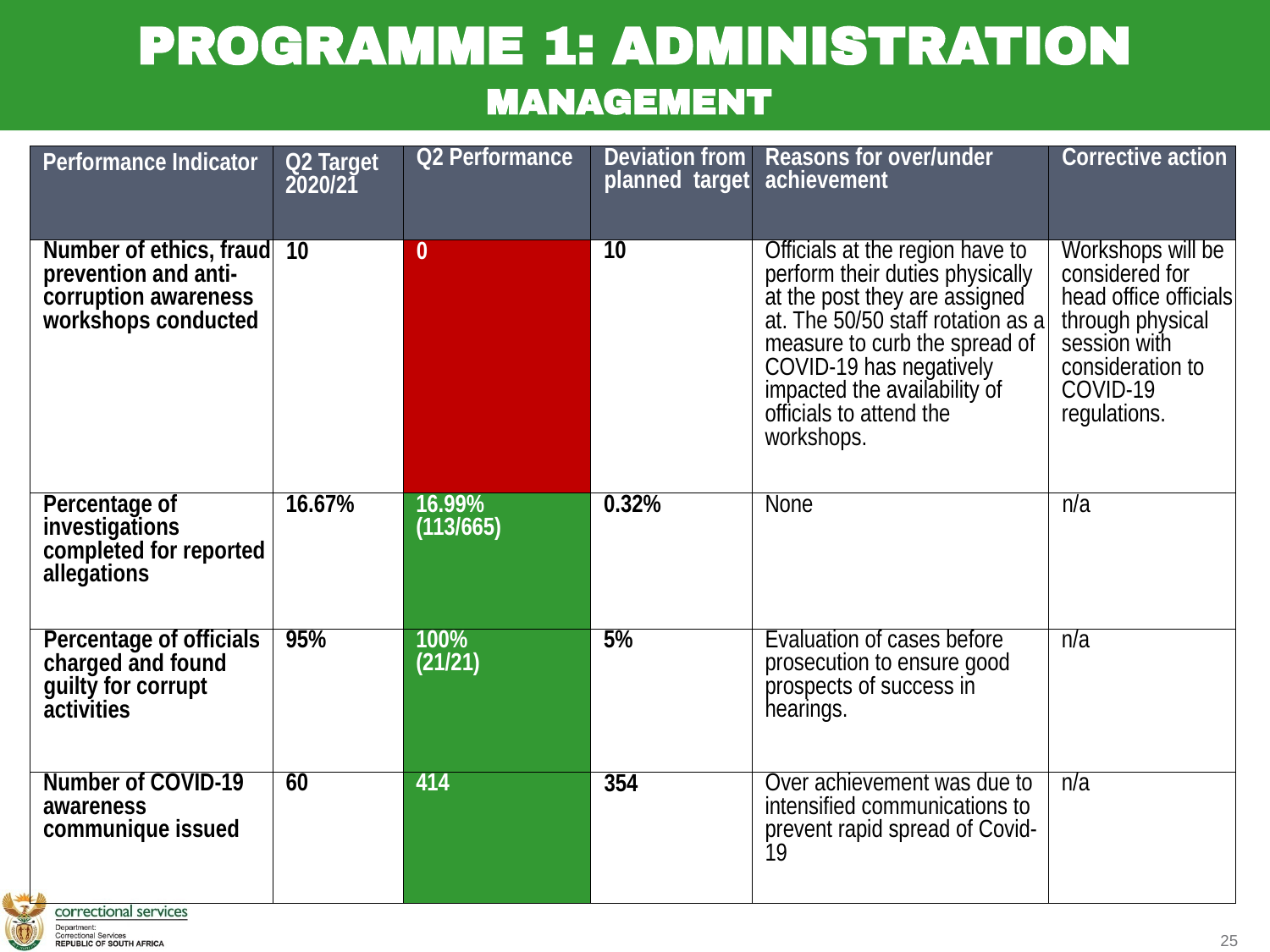

PROGRAMME 1: ADMINISTRATION
MANAGEMENT
| Performance Indicator | Q2 Target 2020/21 | Q2 Performance | Deviation from planned target | Reasons for over/under achievement | Corrective action |
| --- | --- | --- | --- | --- | --- |
| Number of ethics, fraud prevention and anti-corruption awareness workshops conducted | 10 | 0 | 10 | Officials at the region have to perform their duties physically at the post they are assigned at. The 50/50 staff rotation as a measure to curb the spread of COVID-19 has negatively impacted the availability of officials to attend the workshops. | Workshops will be considered for head office officials through physical session with consideration to COVID-19 regulations. |
| Percentage of investigations completed for reported allegations | 16.67% | 16.99% (113/665) | 0.32% | None | n/a |
| Percentage of officials charged and found guilty for corrupt activities | 95% | 100% (21/21) | 5% | Evaluation of cases before prosecution to ensure good prospects of success in hearings. | n/a |
| Number of COVID-19 awareness communique issued | 60 | 414 | 354 | Over achievement was due to intensified communications to prevent rapid spread of Covid-19 | n/a |